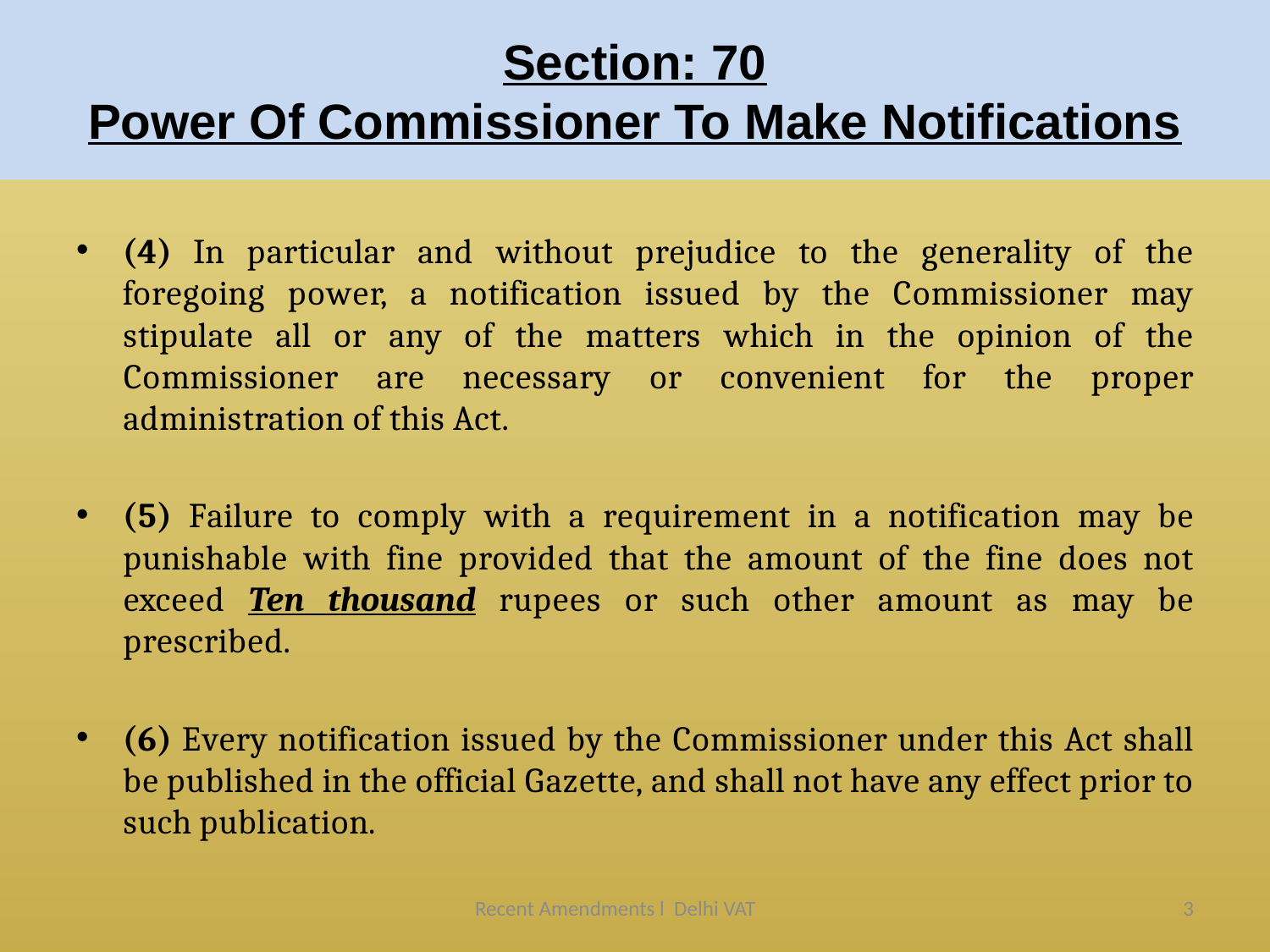

# Section: 70 Power Of Commissioner To Make Notifications
(4) In particular and without prejudice to the generality of the foregoing power, a notification issued by the Commissioner may stipulate all or any of the matters which in the opinion of the Commissioner are necessary or convenient for the proper administration of this Act.

(5) Failure to comply with a requirement in a notification may be punishable with fine provided that the amount of the fine does not exceed Ten thousand rupees or such other amount as may be prescribed.

(6) Every notification issued by the Commissioner under this Act shall be published in the official Gazette, and shall not have any effect prior to such publication.

Recent Amendments l  Delhi VAT
3